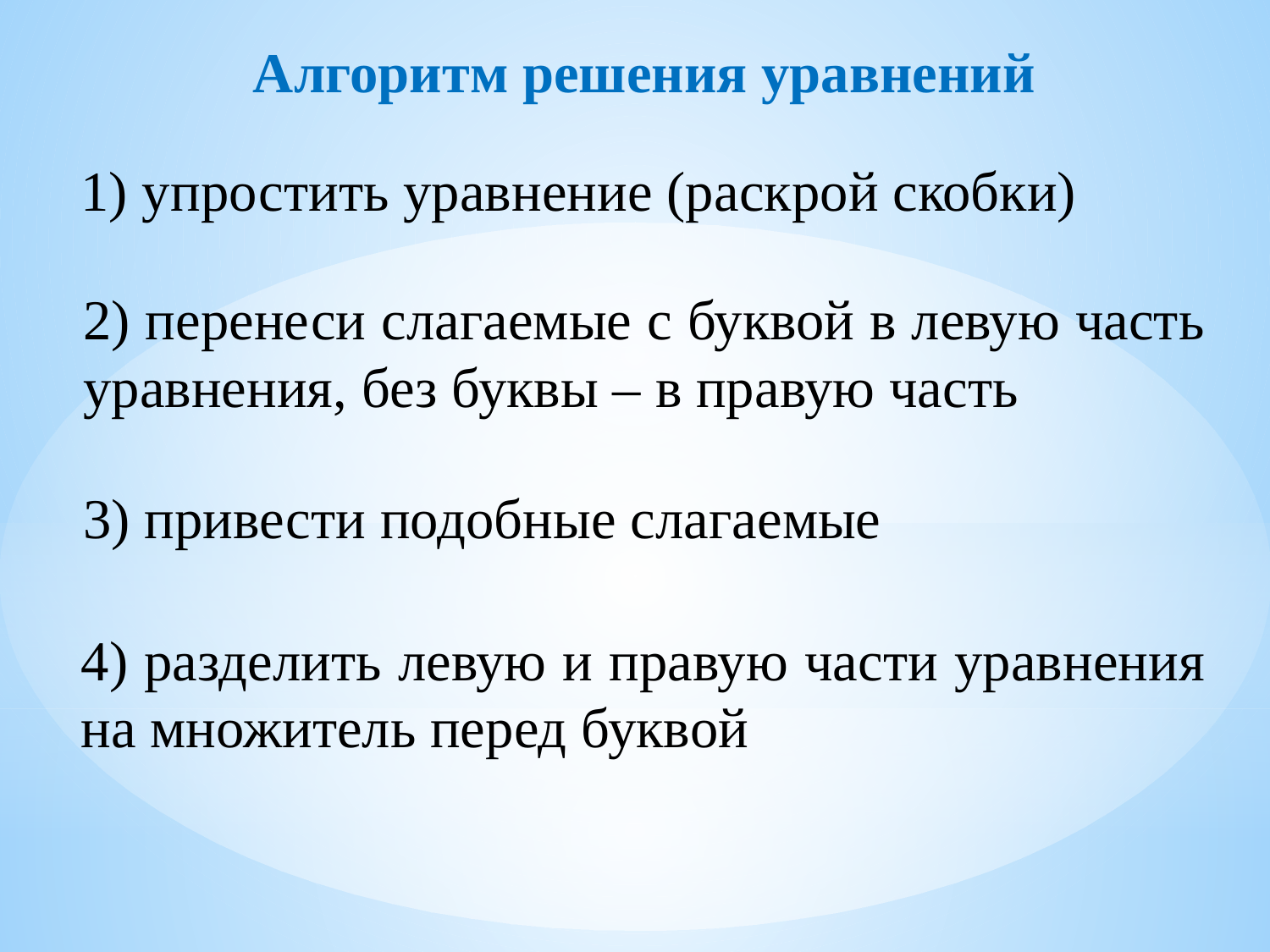

Алгоритм решения уравнений
1) упростить уравнение (раскрой скобки)
2) перенеси слагаемые с буквой в левую часть уравнения, без буквы – в правую часть
3) привести подобные слагаемые
4) разделить левую и правую части уравнения на множитель перед буквой